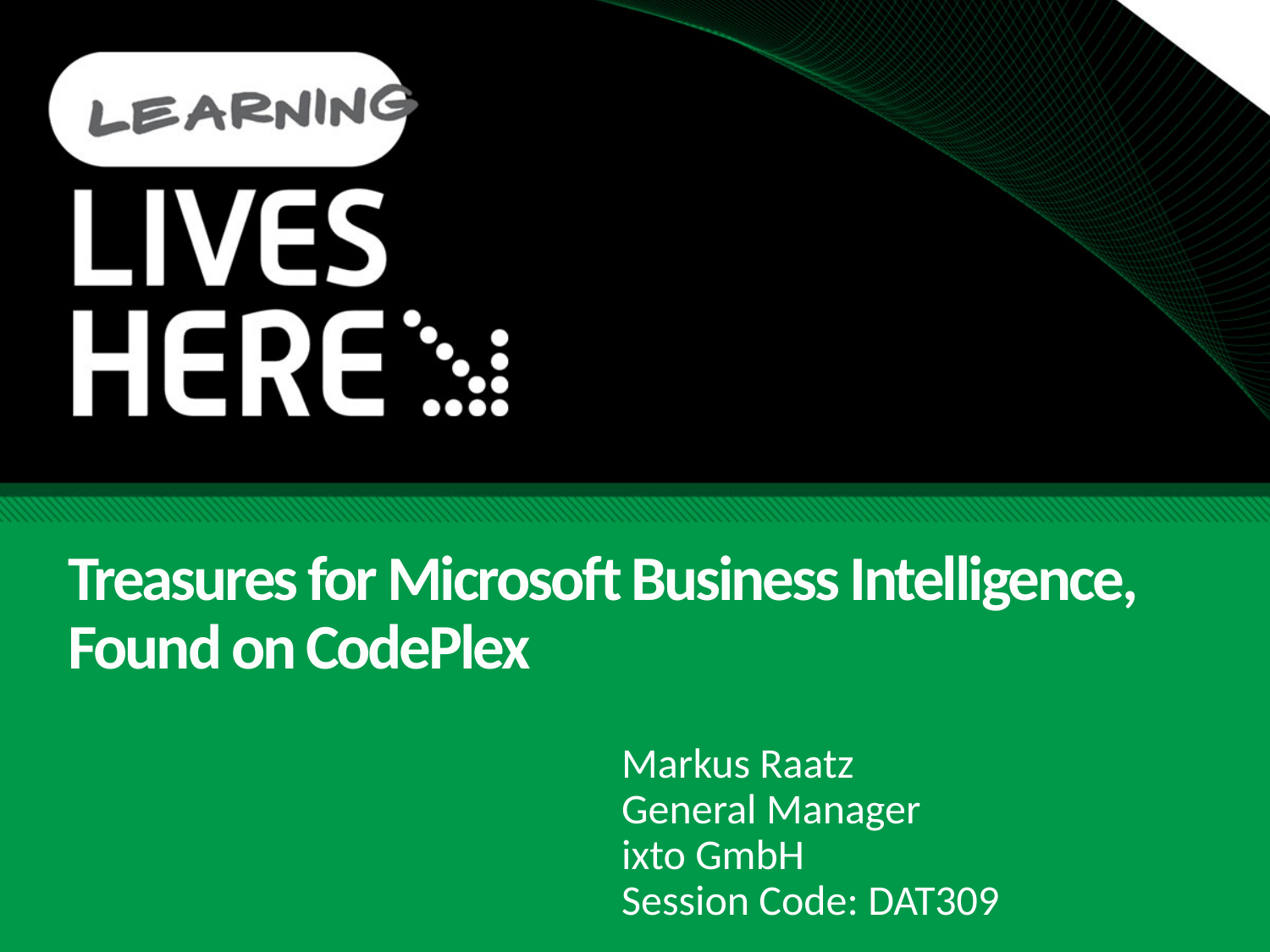

# Treasures for Microsoft Business Intelligence, Found on CodePlex
Markus Raatz
General Manager
ixto GmbH
Session Code: DAT309